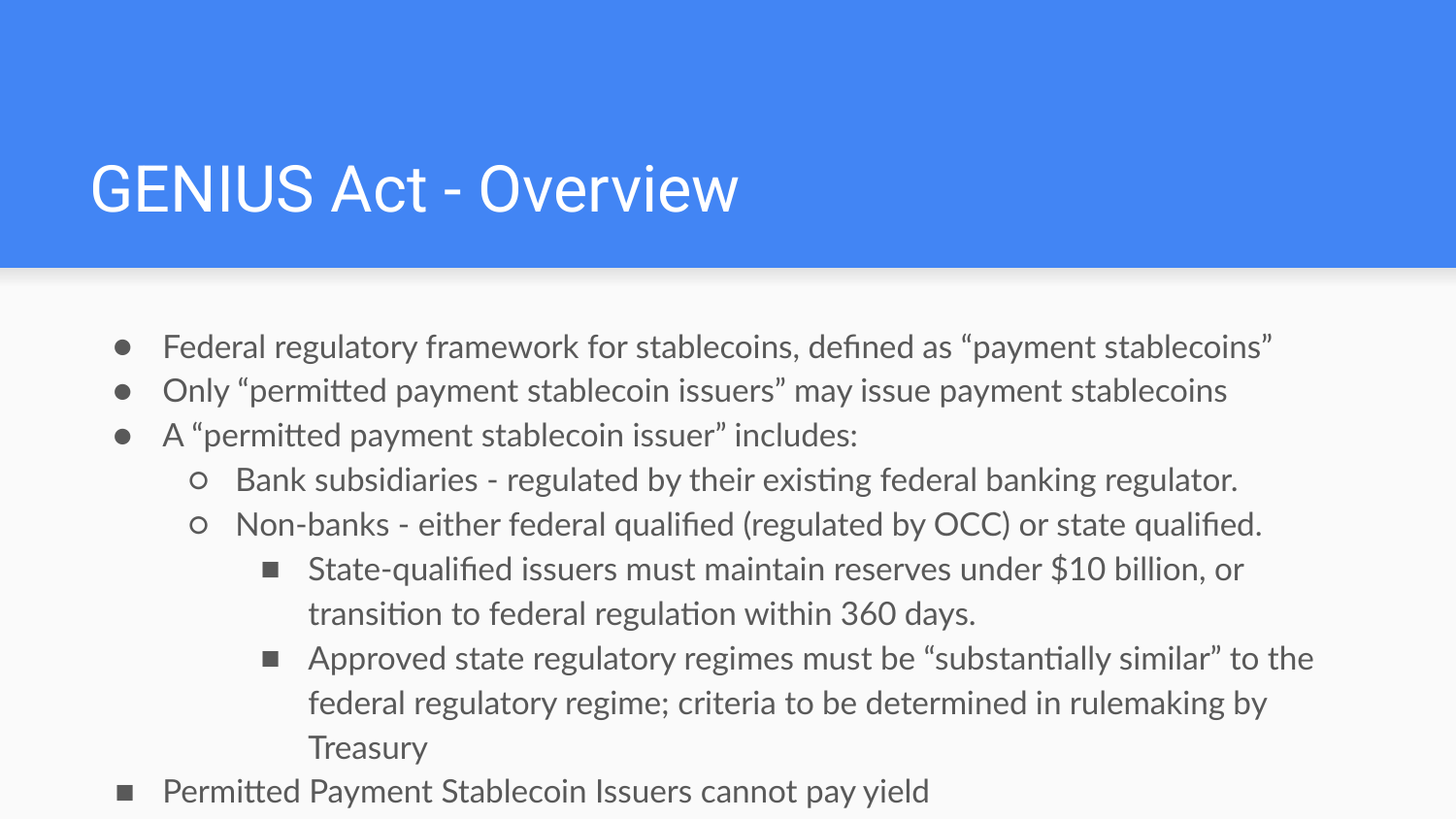

# GENIUS Act - Overview
Federal regulatory framework for stablecoins, defined as “payment stablecoins”
Only “permitted payment stablecoin issuers” may issue payment stablecoins
A “permitted payment stablecoin issuer” includes:
Bank subsidiaries - regulated by their existing federal banking regulator.
Non-banks - either federal qualified (regulated by OCC) or state qualified.
State-qualified issuers must maintain reserves under $10 billion, or transition to federal regulation within 360 days.
Approved state regulatory regimes must be “substantially similar” to the federal regulatory regime; criteria to be determined in rulemaking by Treasury
Permitted Payment Stablecoin Issuers cannot pay yield